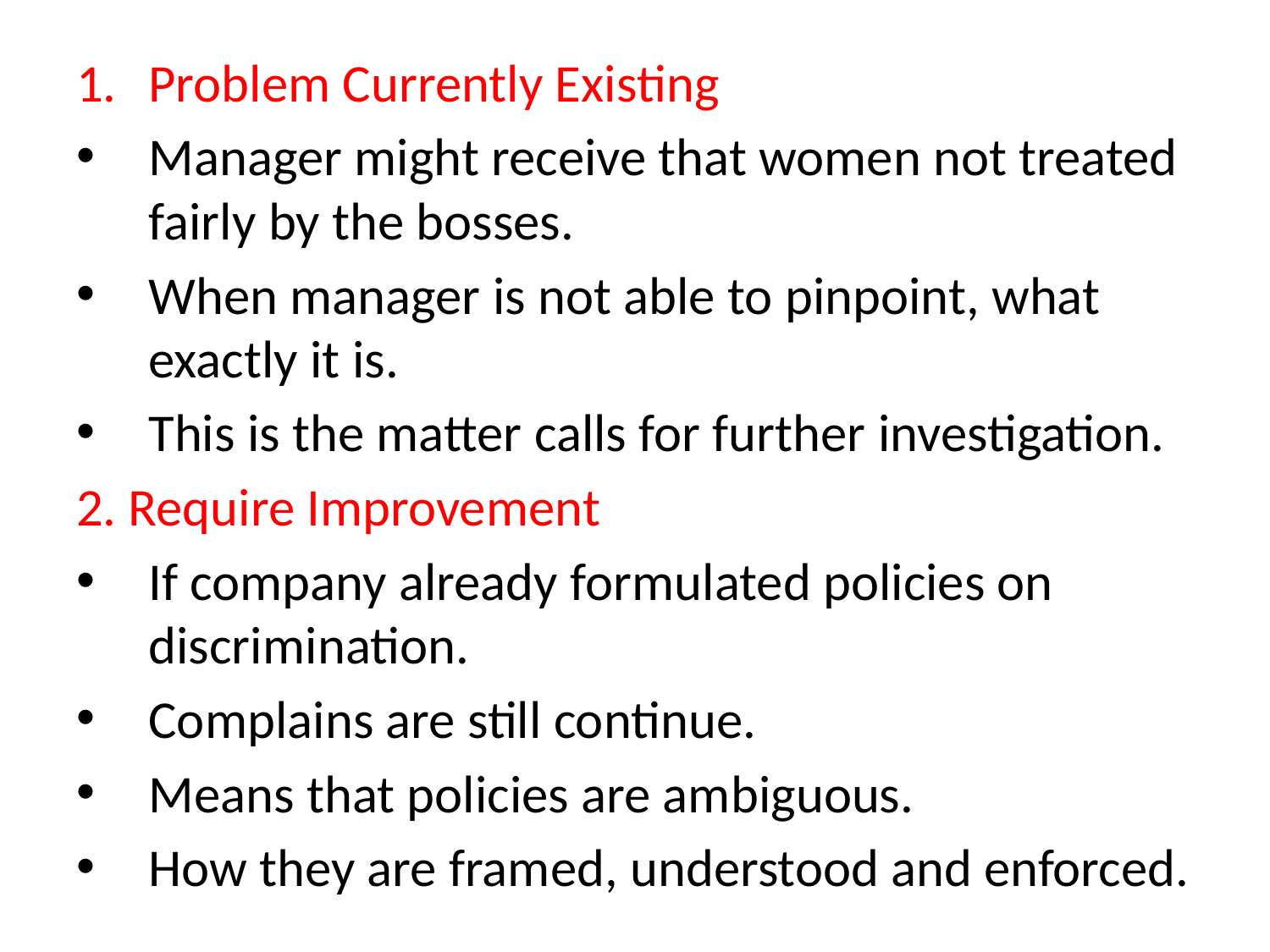

Problem Currently Existing
Manager might receive that women not treated fairly by the bosses.
When manager is not able to pinpoint, what exactly it is.
This is the matter calls for further investigation.
2. Require Improvement
If company already formulated policies on discrimination.
Complains are still continue.
Means that policies are ambiguous.
How they are framed, understood and enforced.